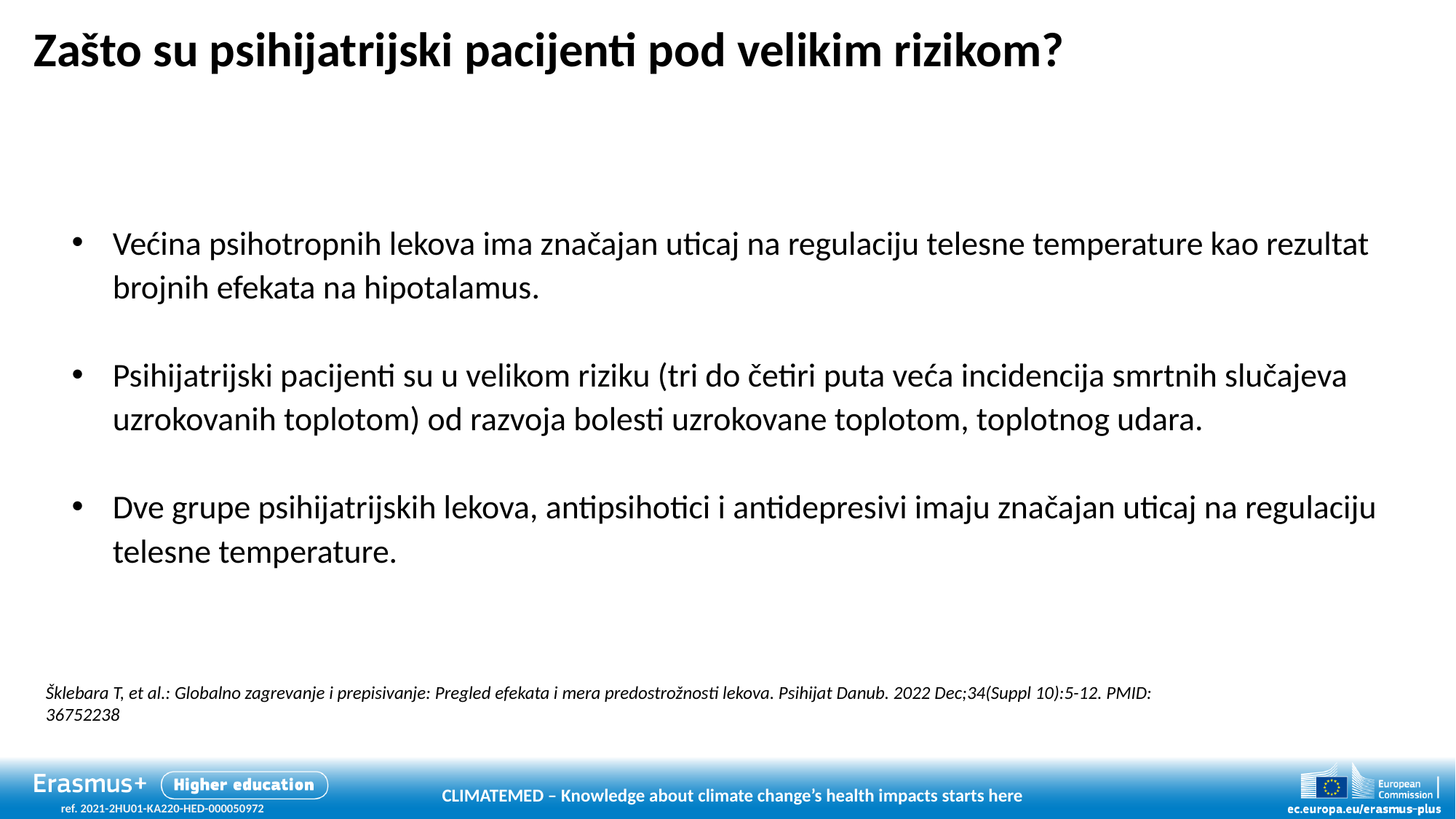

# Zašto su psihijatrijski pacijenti pod velikim rizikom?
Većina psihotropnih lekova ima značajan uticaj na regulaciju telesne temperature kao rezultat brojnih efekata na hipotalamus.

Psihijatrijski pacijenti su u velikom riziku (tri do četiri puta veća incidencija smrtnih slučajeva uzrokovanih toplotom) od razvoja bolesti uzrokovane toplotom, toplotnog udara.

Dve grupe psihijatrijskih lekova, antipsihotici i antidepresivi imaju značajan uticaj na regulaciju telesne temperature.
Šklebara T, et al.: Globalno zagrevanje i prepisivanje: Pregled efekata i mera predostrožnosti lekova. Psihijat Danub. 2022 Dec;34(Suppl 10):5-12. PMID: 36752238